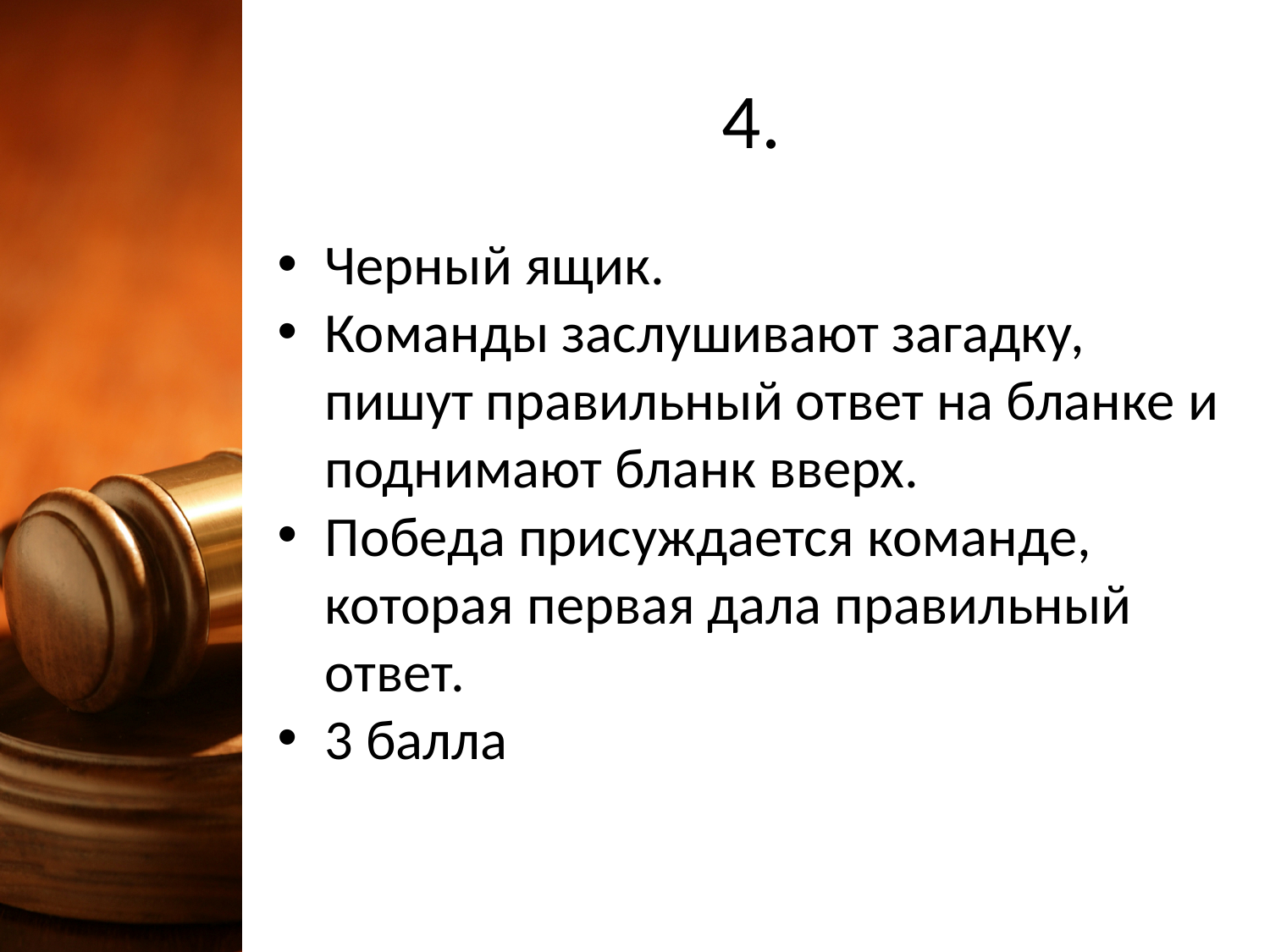

# 4.
Черный ящик.
Команды заслушивают загадку, пишут правильный ответ на бланке и поднимают бланк вверх.
Победа присуждается команде, которая первая дала правильный ответ.
3 балла